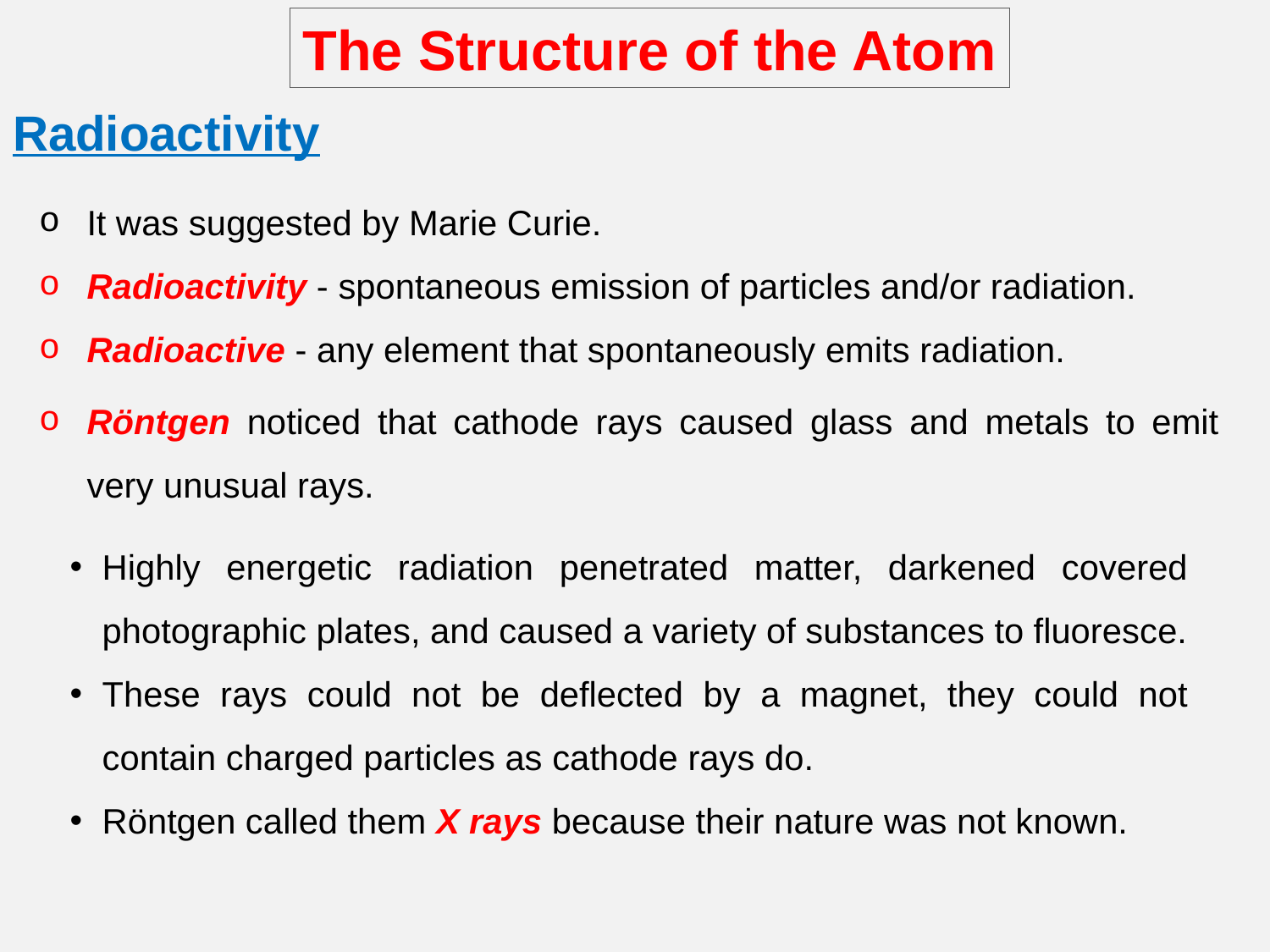

The Structure of the Atom
Radioactivity
It was suggested by Marie Curie.
Radioactivity - spontaneous emission of particles and/or radiation.
Radioactive - any element that spontaneously emits radiation.
Röntgen noticed that cathode rays caused glass and metals to emit very unusual rays.
Highly energetic radiation penetrated matter, darkened covered photographic plates, and caused a variety of substances to fluoresce.
These rays could not be deflected by a magnet, they could not contain charged particles as cathode rays do.
Röntgen called them X rays because their nature was not known.